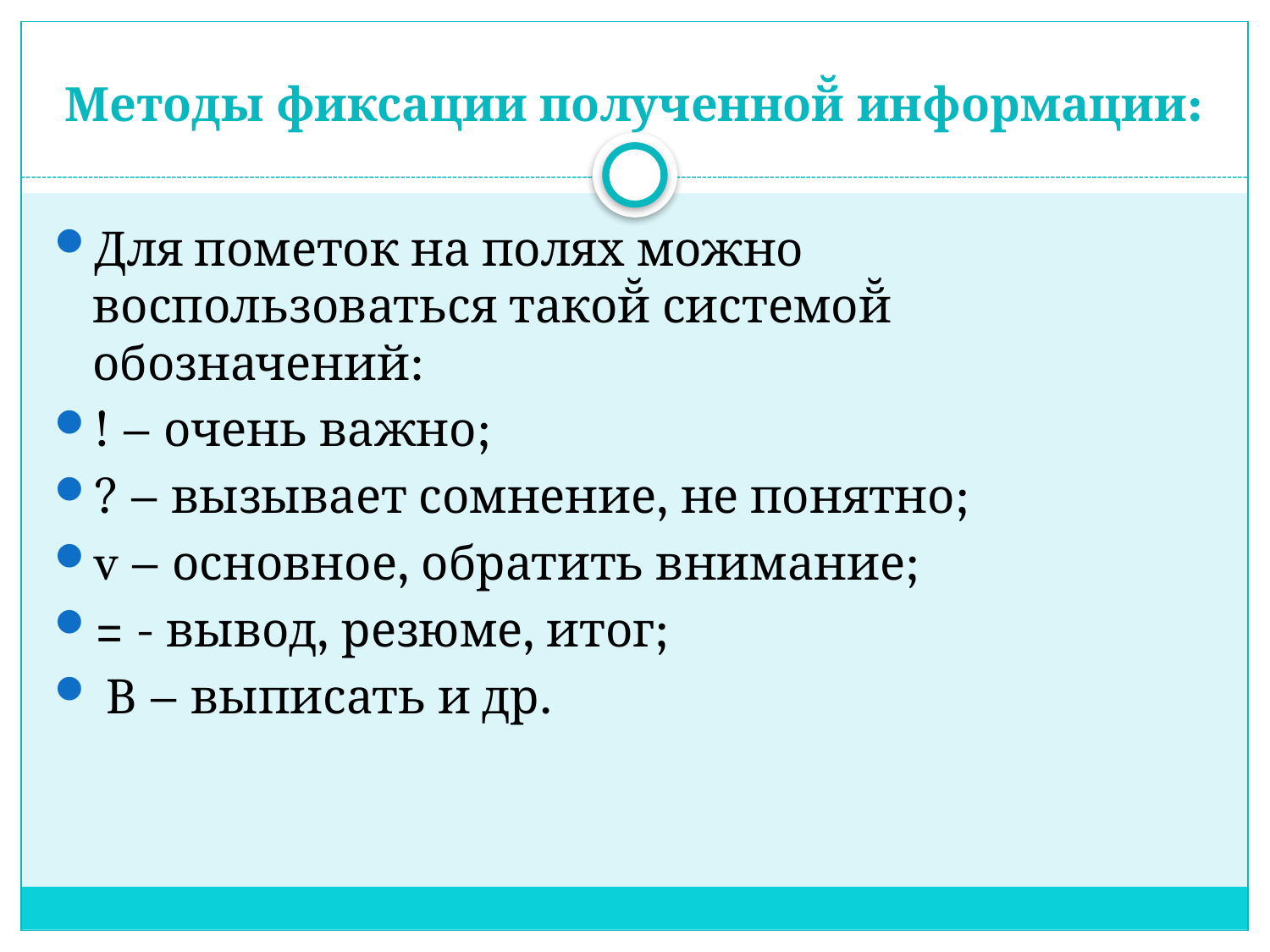

# Методы фиксации полученной̆ информации:
Для пометок на полях можно воспользоваться такой̆ системой̆ обозначений:
! – очень важно;
? – вызывает сомнение, не понятно;
v – основное, обратить внимание;
= - вывод, резюме, итог;
 В – выписать и др.